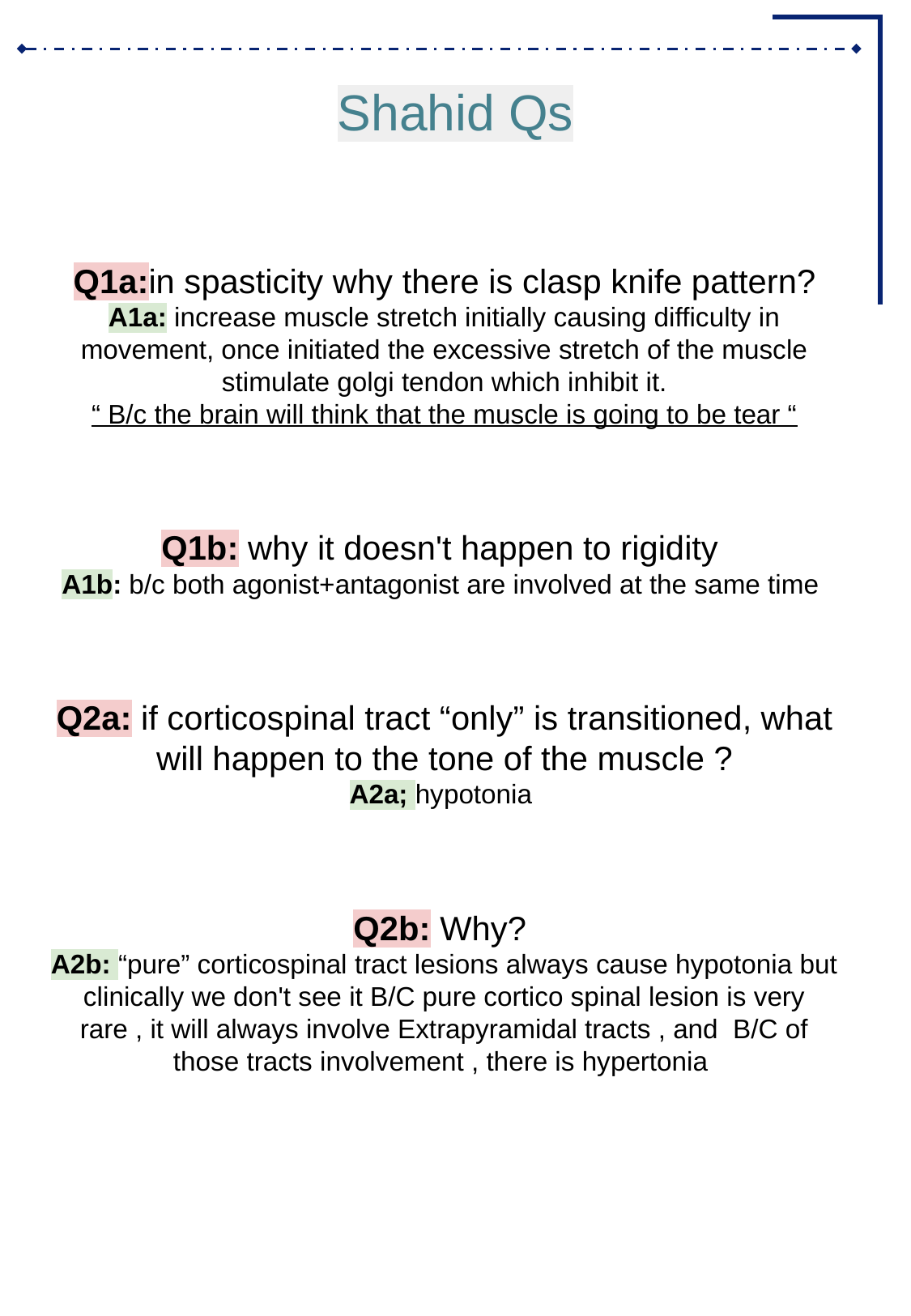

# Q1a:in spasticity why there is clasp knife pattern?
A1a: increase muscle stretch initially causing difficulty in movement, once initiated the excessive stretch of the muscle stimulate golgi tendon which inhibit it.
“ B/c the brain will think that the muscle is going to be tear “

Q1b: why it doesn't happen to rigidity
A1b: b/c both agonist+antagonist are involved at the same time

Q2a: if corticospinal tract “only” is transitioned, what will happen to the tone of the muscle ?
A2a; hypotonia

Q2b: Why?
A2b: “pure” corticospinal tract lesions always cause hypotonia but clinically we don't see it B/C pure cortico spinal lesion is very rare , it will always involve Extrapyramidal tracts , and  B/C of those tracts involvement , there is hypertonia
Shahid Qs